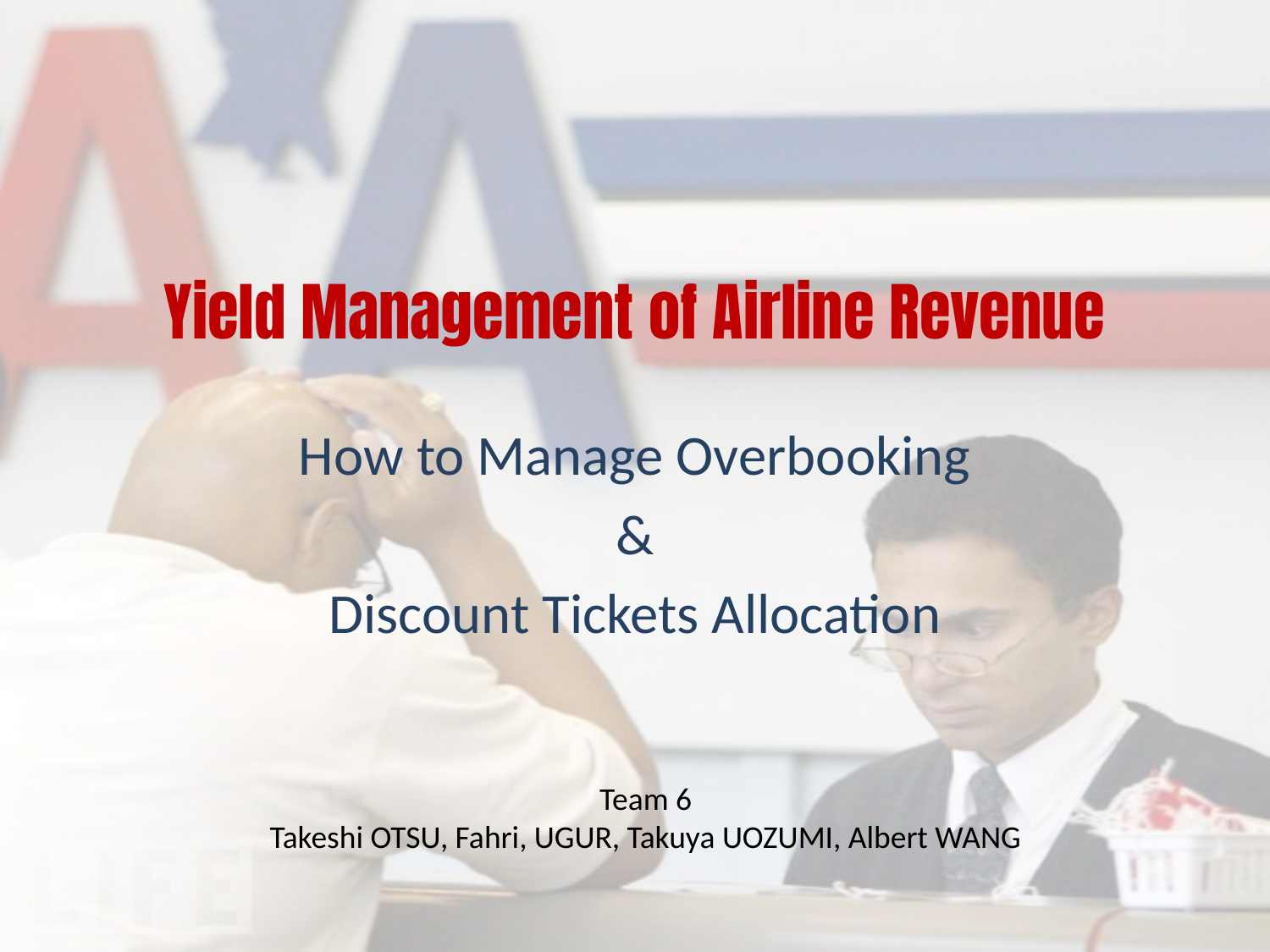

# Yield Management of Airline Revenue
How to Manage Overbooking
&
 Discount Tickets Allocation
Team 6
Takeshi OTSU, Fahri, UGUR, Takuya UOZUMI, Albert WANG